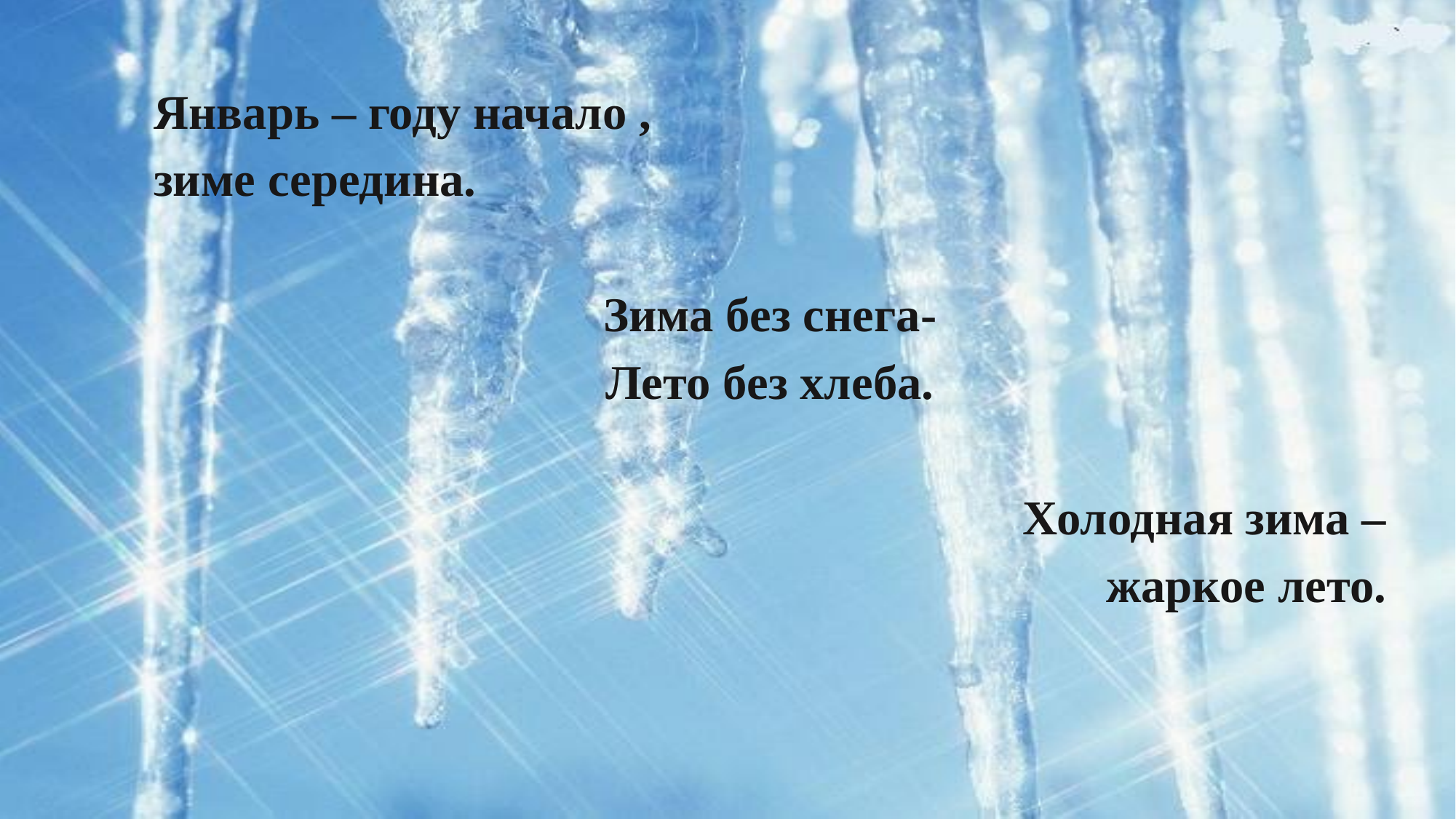

Январь – году начало ,
зиме середина.

Зима без снега-
Лето без хлеба.

Холодная зима –
жаркое лето.